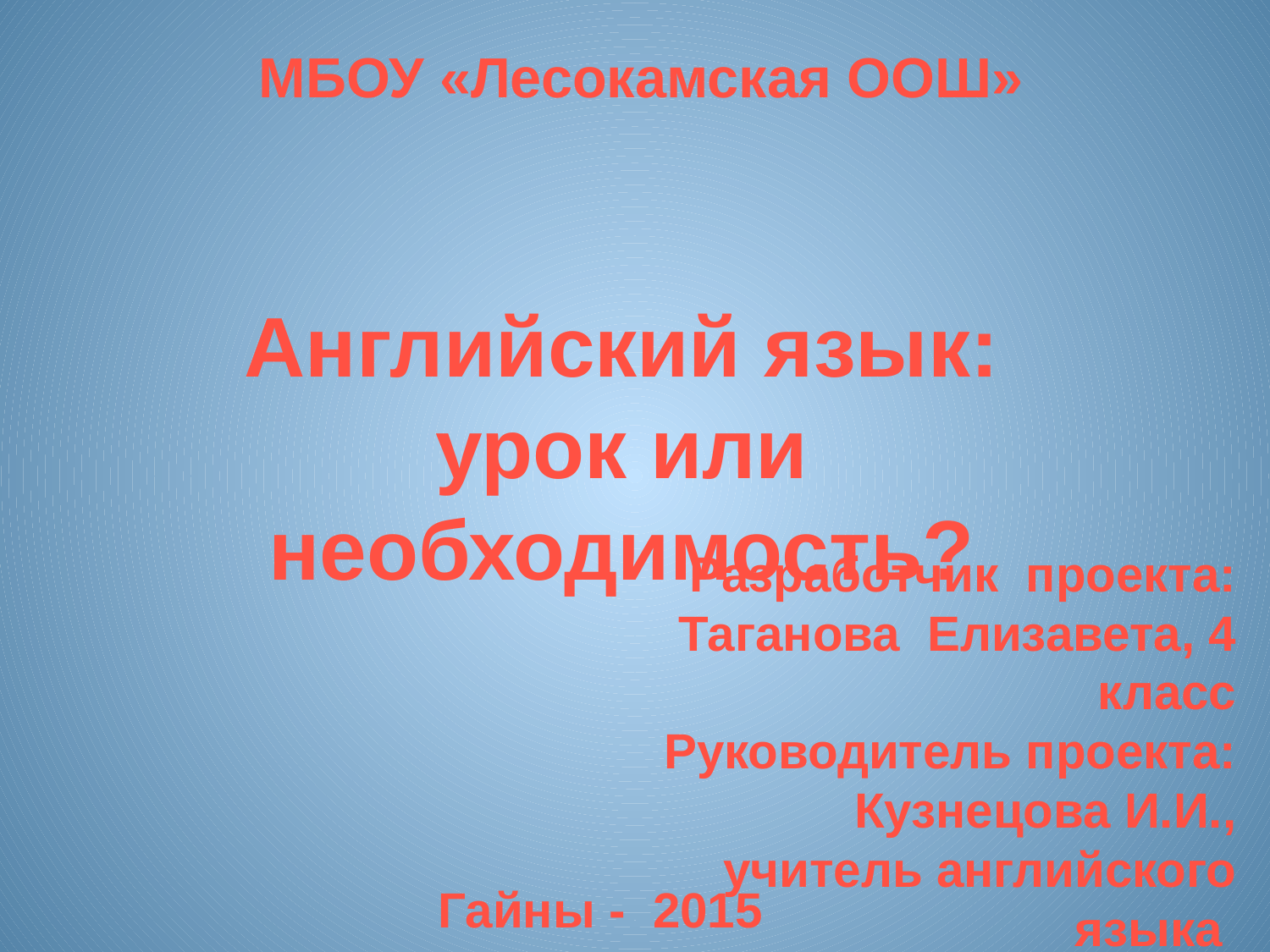

# МБОУ «Лесокамская ООШ»
Английский язык: урок или необходимость?
 Разработчик  проекта: Таганова  Елизавета, 4 класс
Руководитель проекта:
 Кузнецова И.И.,
 учитель английского языка
 Гайны -  2015